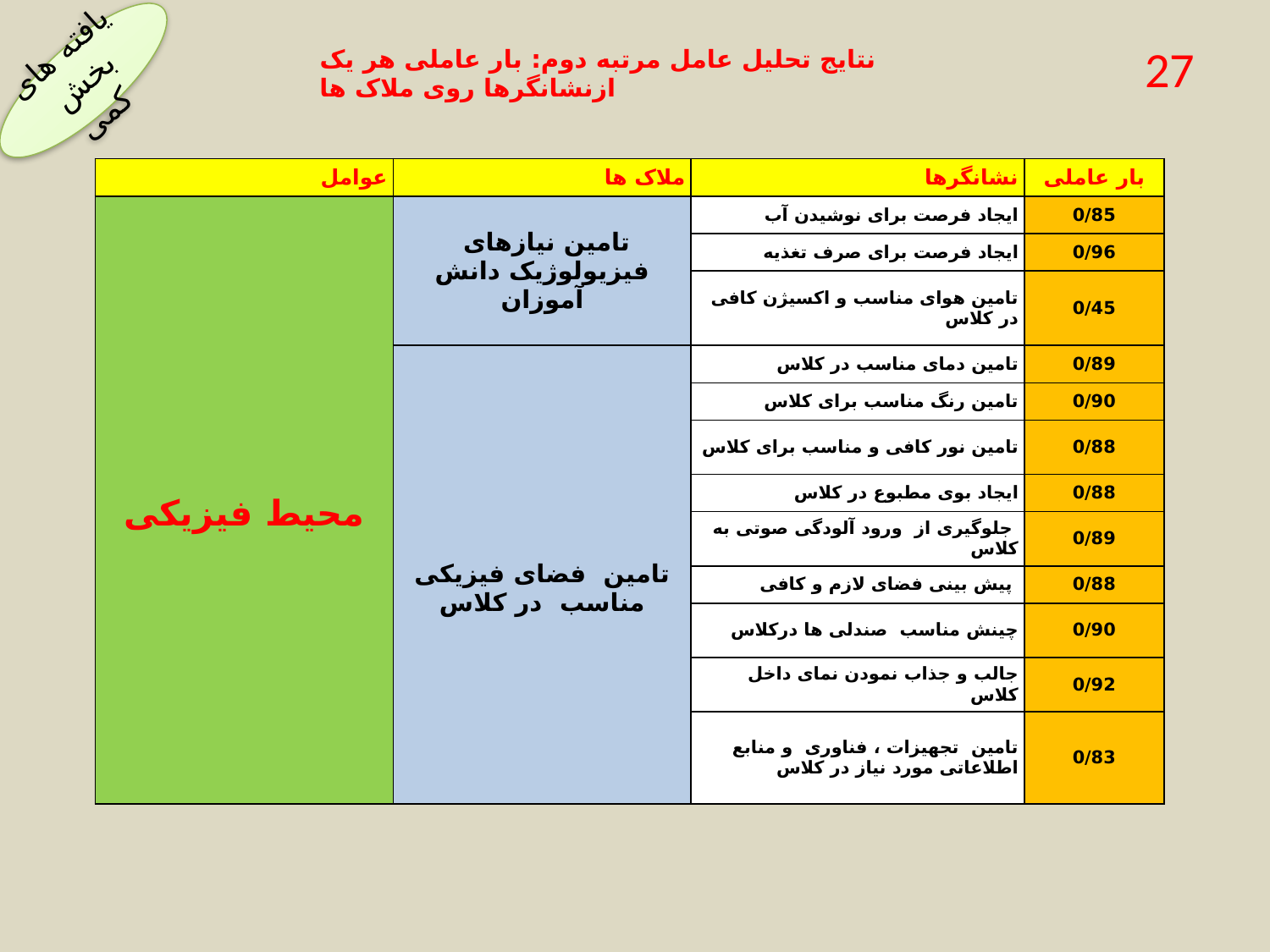

نتایج تحلیل عامل مرتبه دوم: بار عاملی هر یک ازنشانگرها روی ملاک ها

27
یافته های بخش کمی
| عوامل | ملاک ها | نشانگرها | بار عاملی |
| --- | --- | --- | --- |
| محیط فیزیکی | تامین نیازهای فیزیولوژیک دانش آموزان | ایجاد فرصت برای نوشیدن آب | 0/85 |
|  |  | ایجاد فرصت برای صرف تغذیه | 0/96 |
|  |  | تامین هوای مناسب و اکسیژن کافی در کلاس | 0/45 |
|  | تامین فضای فیزیکی مناسب در کلاس | تامین دمای مناسب در کلاس | 0/89 |
|  |  | تامین رنگ مناسب برای کلاس | 0/90 |
|  |  | تامین نور کافی و مناسب برای کلاس | 0/88 |
|  |  | ایجاد بوی مطبوع در کلاس | 0/88 |
|  |  | جلوگیری از ورود آلودگی صوتی به کلاس | 0/89 |
|  |  | پیش بینی فضای لازم و کافی | 0/88 |
|  |  | چینش مناسب صندلی ها درکلاس | 0/90 |
|  |  | جالب و جذاب نمودن نمای داخل کلاس | 0/92 |
|  |  | تامین تجهیزات ، فناوری و منابع اطلاعاتی مورد نیاز در کلاس | 0/83 |